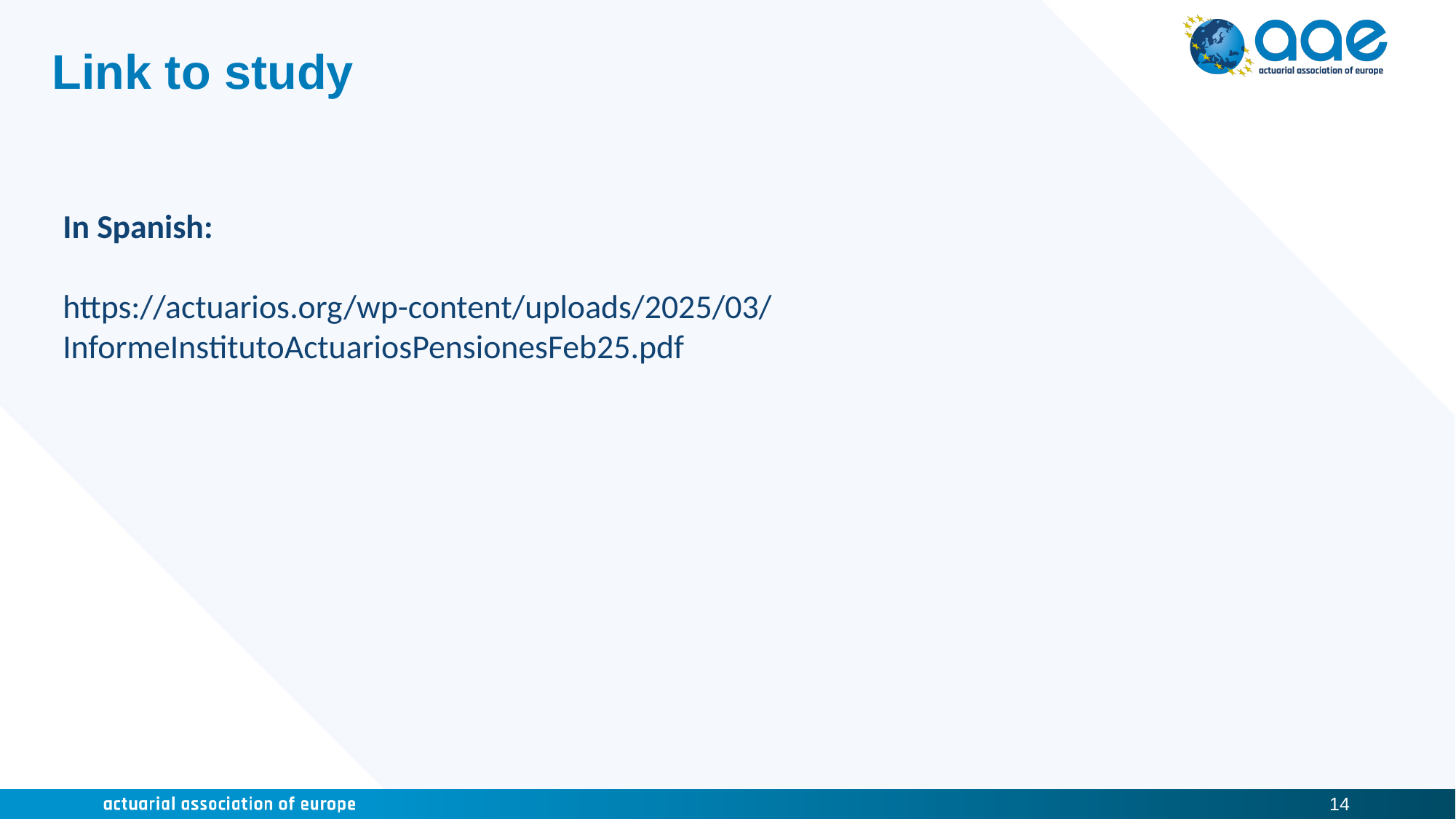

# Link to study

In Spanish:

https://actuarios.org/wp-content/uploads/2025/03/InformeInstitutoActuariosPensionesFeb25.pdf
14